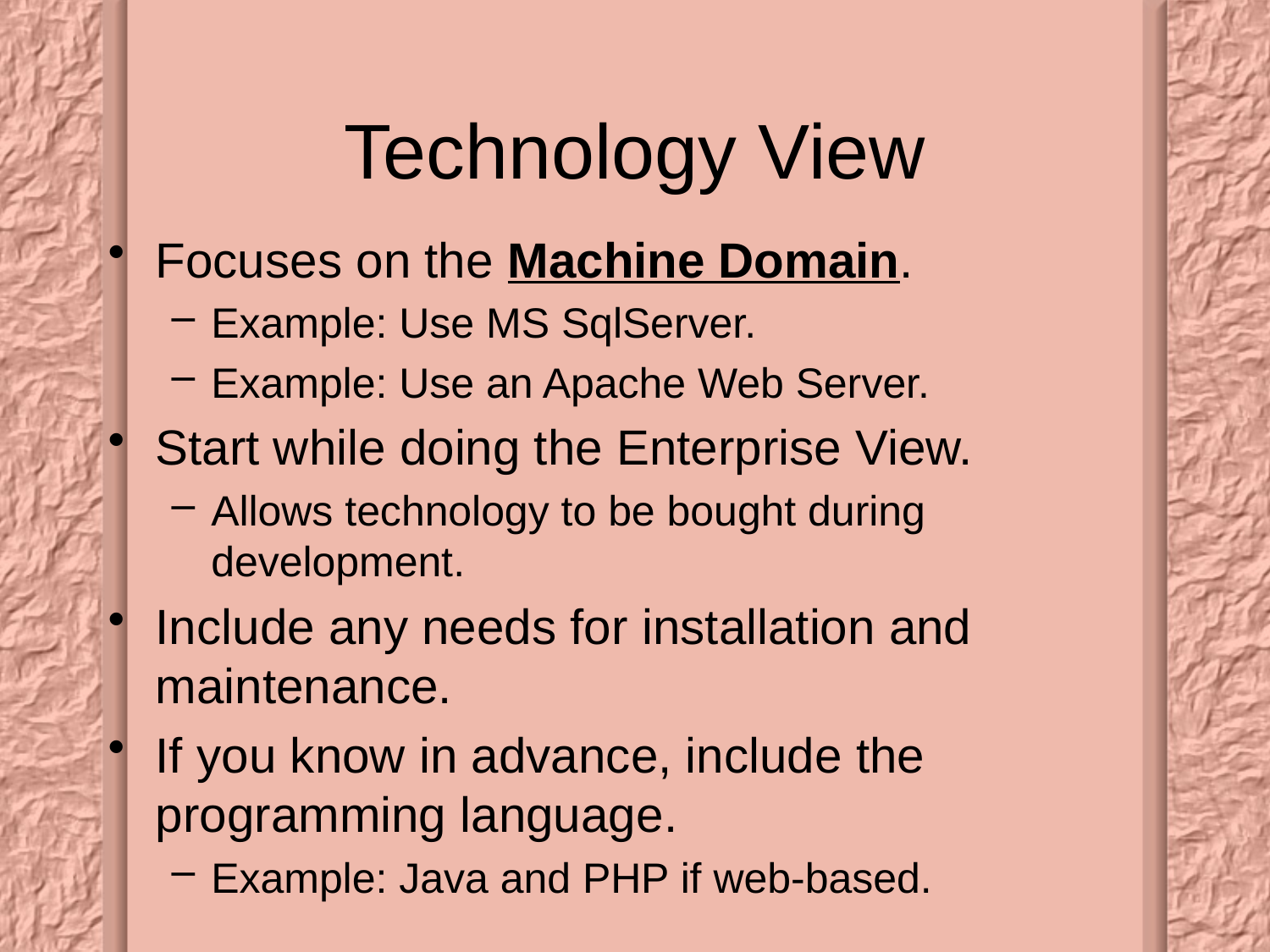

# Technology View
Focuses on the Machine Domain.
Example: Use MS SqlServer.
Example: Use an Apache Web Server.
Start while doing the Enterprise View.
Allows technology to be bought during development.
Include any needs for installation and maintenance.
If you know in advance, include the programming language.
Example: Java and PHP if web-based.